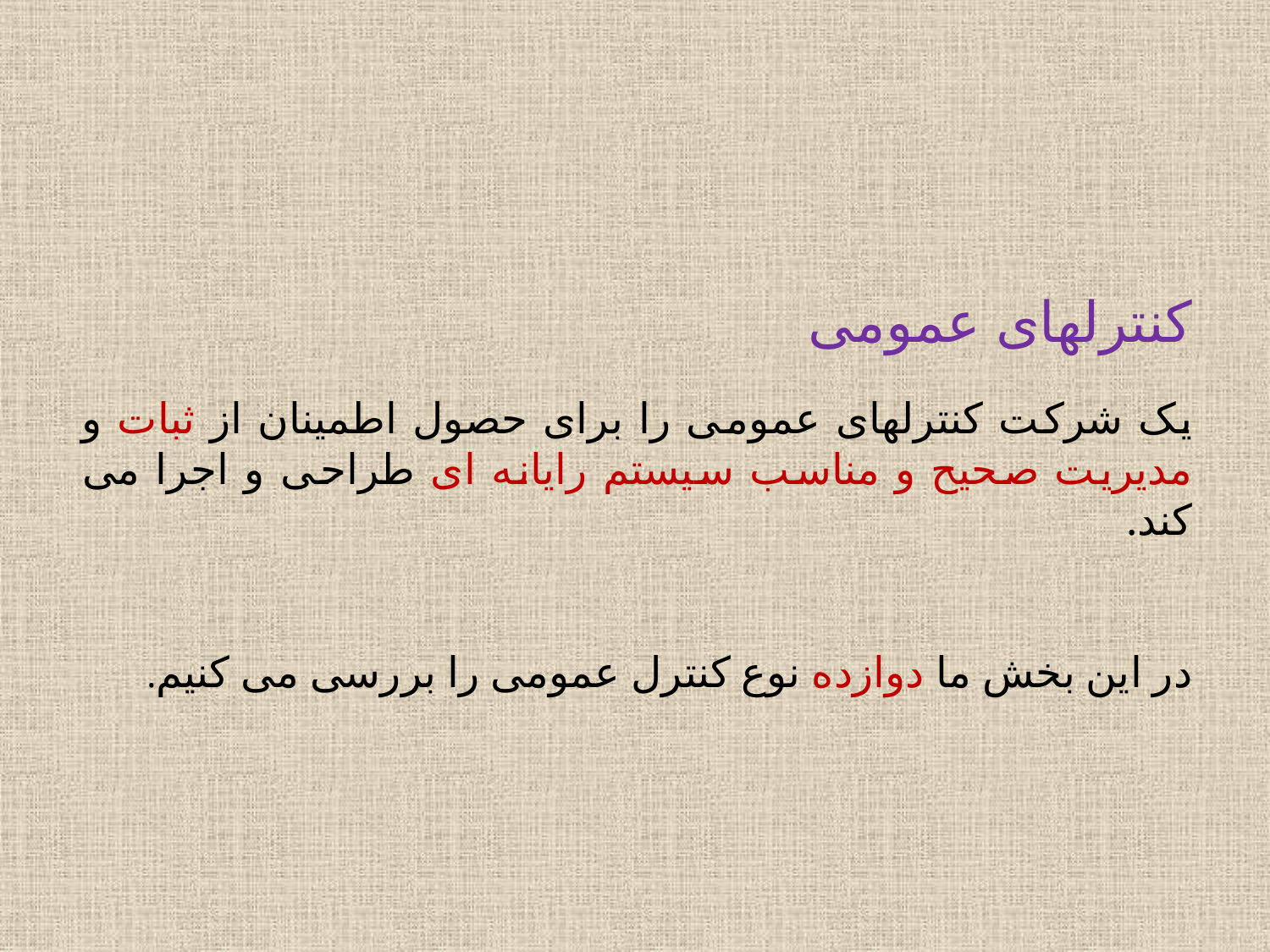

#

کنترلهای عمومی

یک شرکت کنترلهای عمومی را برای حصول اطمینان از ثبات و مدیریت صحیح و مناسب سیستم رایانه ای طراحی و اجرا می کند.

در این بخش ما دوازده نوع کنترل عمومی را بررسی می کنیم.